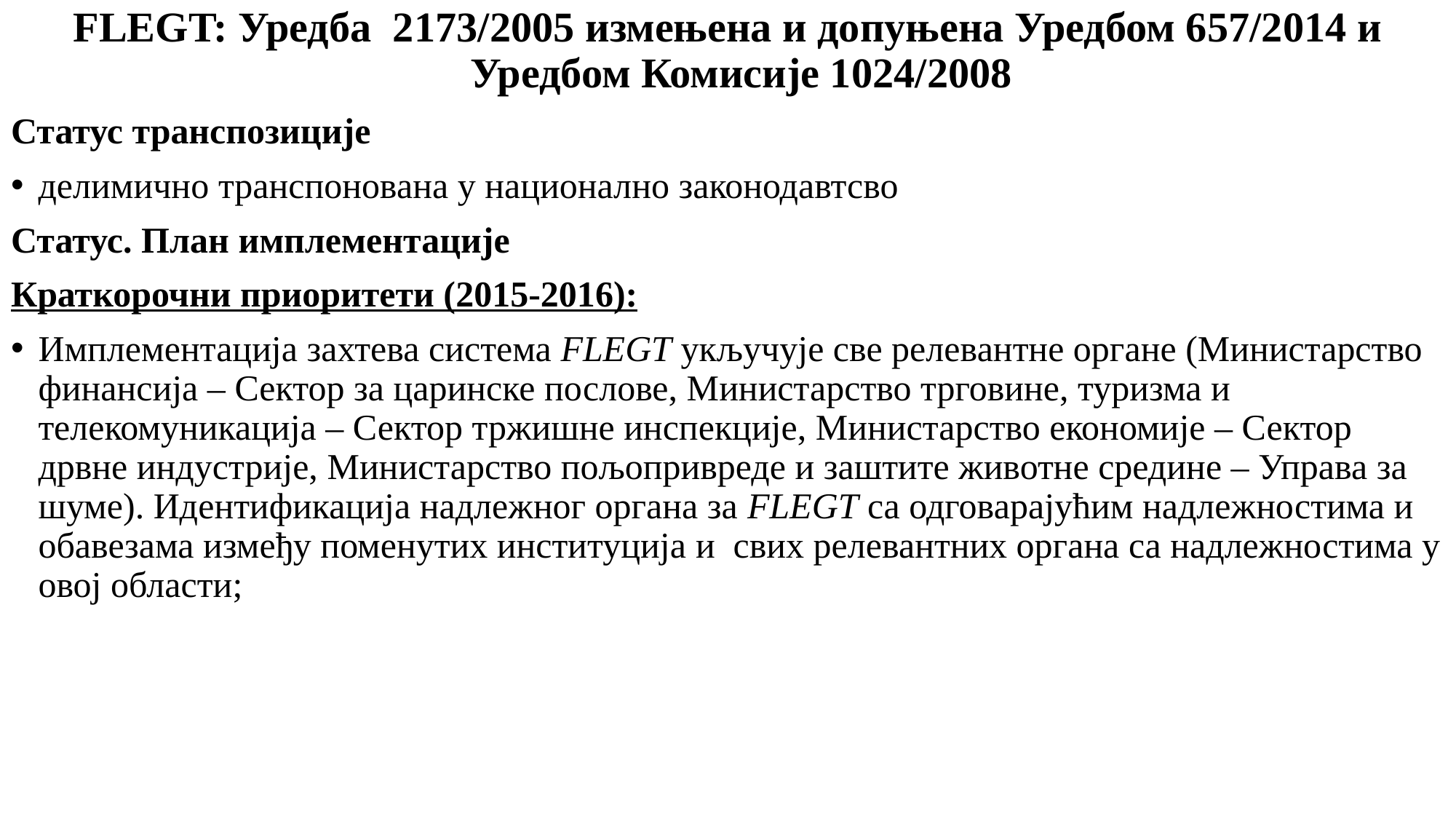

FLEGT: Уредба  2173/2005 измењена и допуњена Уредбом 657/2014 и Уредбом Комисије 1024/2008
Статус транспозиције
делимично транспонована у национално законодавтсво
Статус. План имплементације
Краткорочни приоритети (2015-2016):
Имплементација захтева система FLEGT укључује све релевантне органе (Министарство финансија – Сектор за царинске послове, Министарство трговине, туризма и телекомуникација – Сектор тржишне инспекције, Министарство економије – Сектор дрвне индустрије, Министарство пољопривреде и заштите животне средине – Управа за шуме). Идентификација надлежног органа за FLEGT са одговарајућим надлежностима и обавезама између поменутих институција и  свих релевантних органа са надлежностима у овој области;